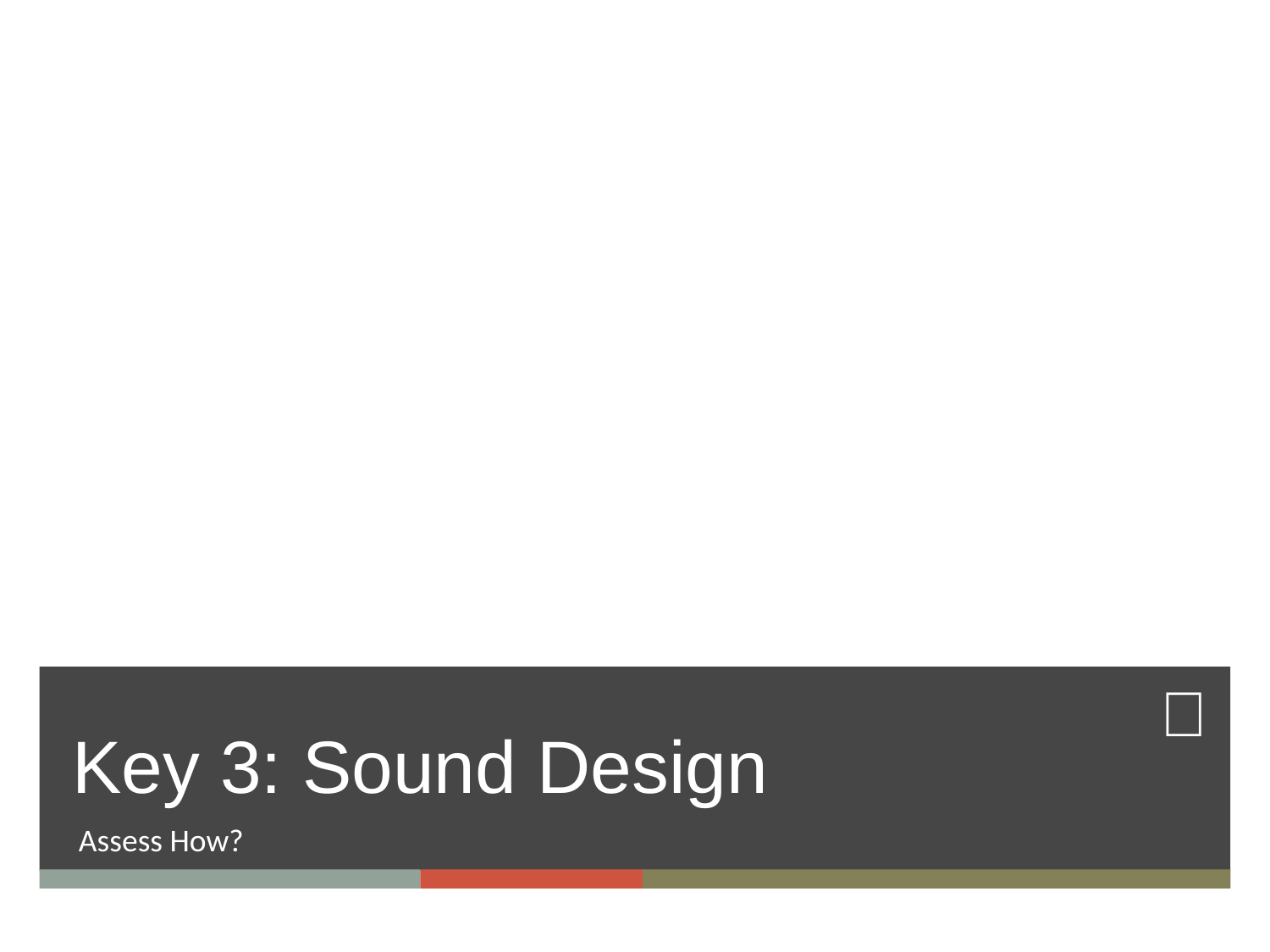

# Key 3: Sound Design
Assess How?